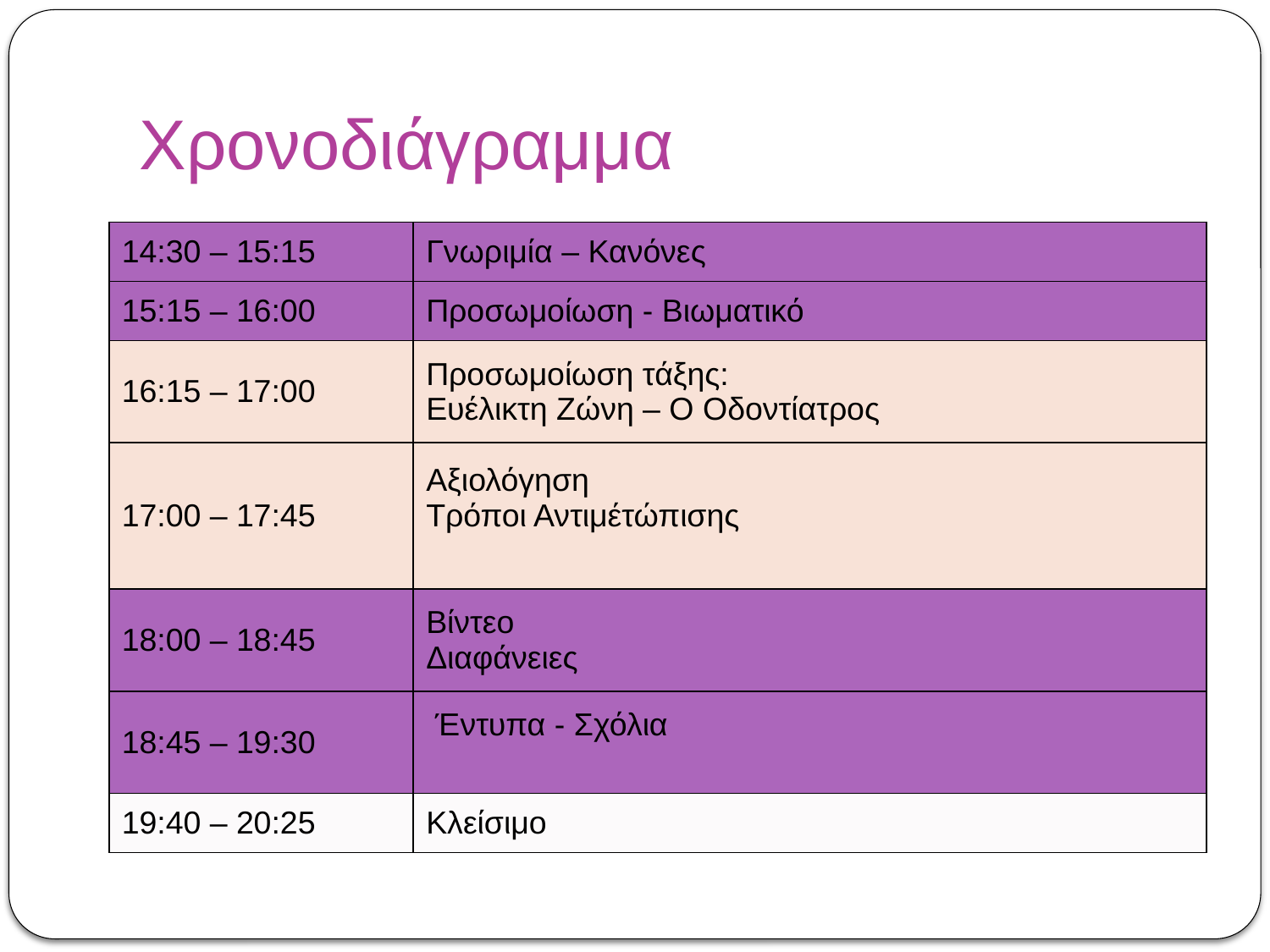

# Χρονοδιάγραμμα
| 14:30 – 15:15 | Γνωριμία – Κανόνες |
| --- | --- |
| 15:15 – 16:00 | Προσωμοίωση - Βιωματικό |
| 16:15 – 17:00 | Προσωμοίωση τάξης: Ευέλικτη Ζώνη – Ο Οδοντίατρος |
| 17:00 – 17:45 | Αξιολόγηση Τρόποι Αντιμέτώπισης |
| 18:00 – 18:45 | Βίντεο Διαφάνειες |
| 18:45 – 19:30 | Έντυπα - Σχόλια |
| 19:40 – 20:25 | Κλείσιμο |